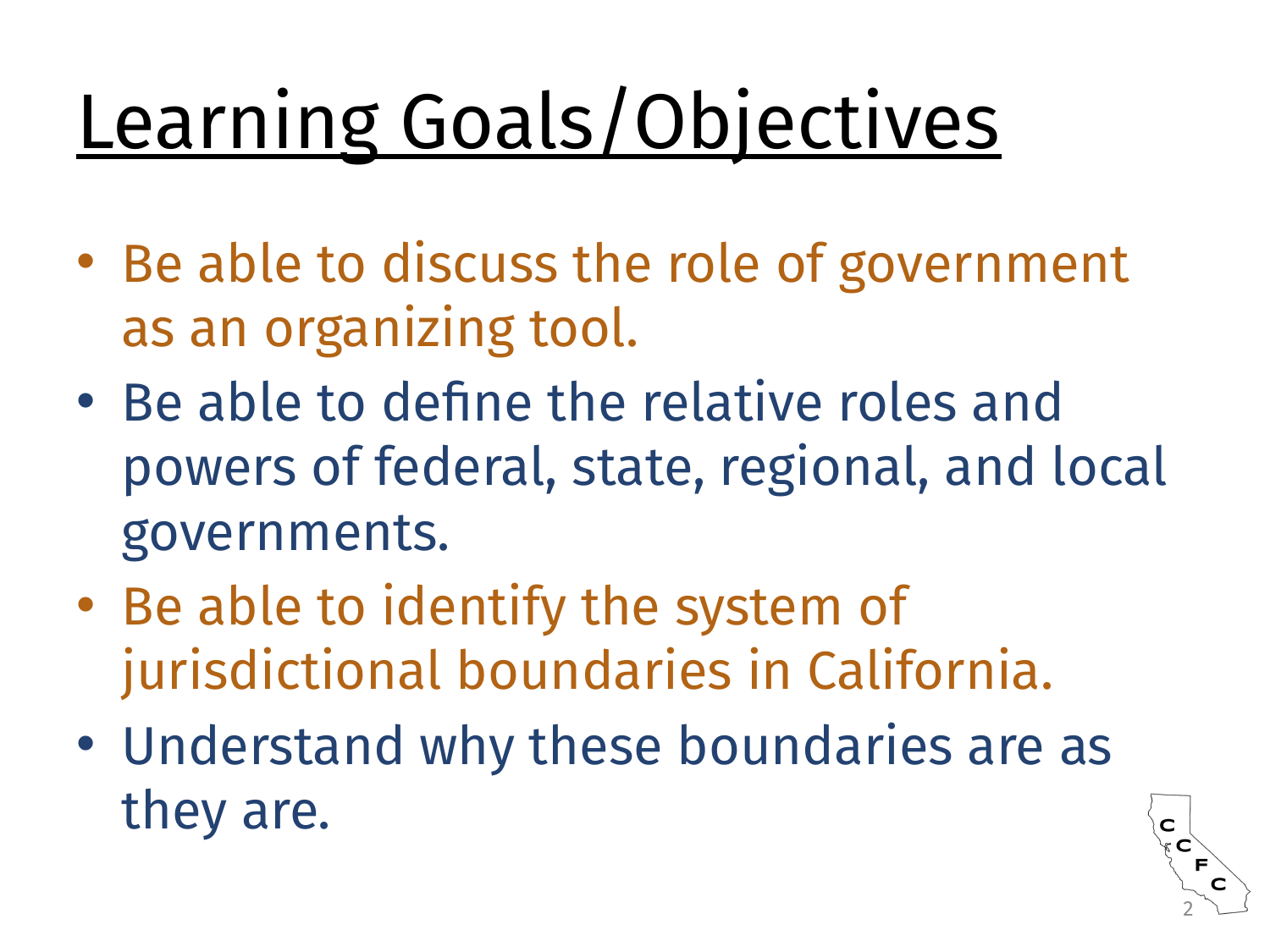

# Learning Goals/Objectives
Be able to discuss the role of government as an organizing tool.
Be able to define the relative roles and powers of federal, state, regional, and local governments.
Be able to identify the system of jurisdictional boundaries in California.
Understand why these boundaries are as they are.

2